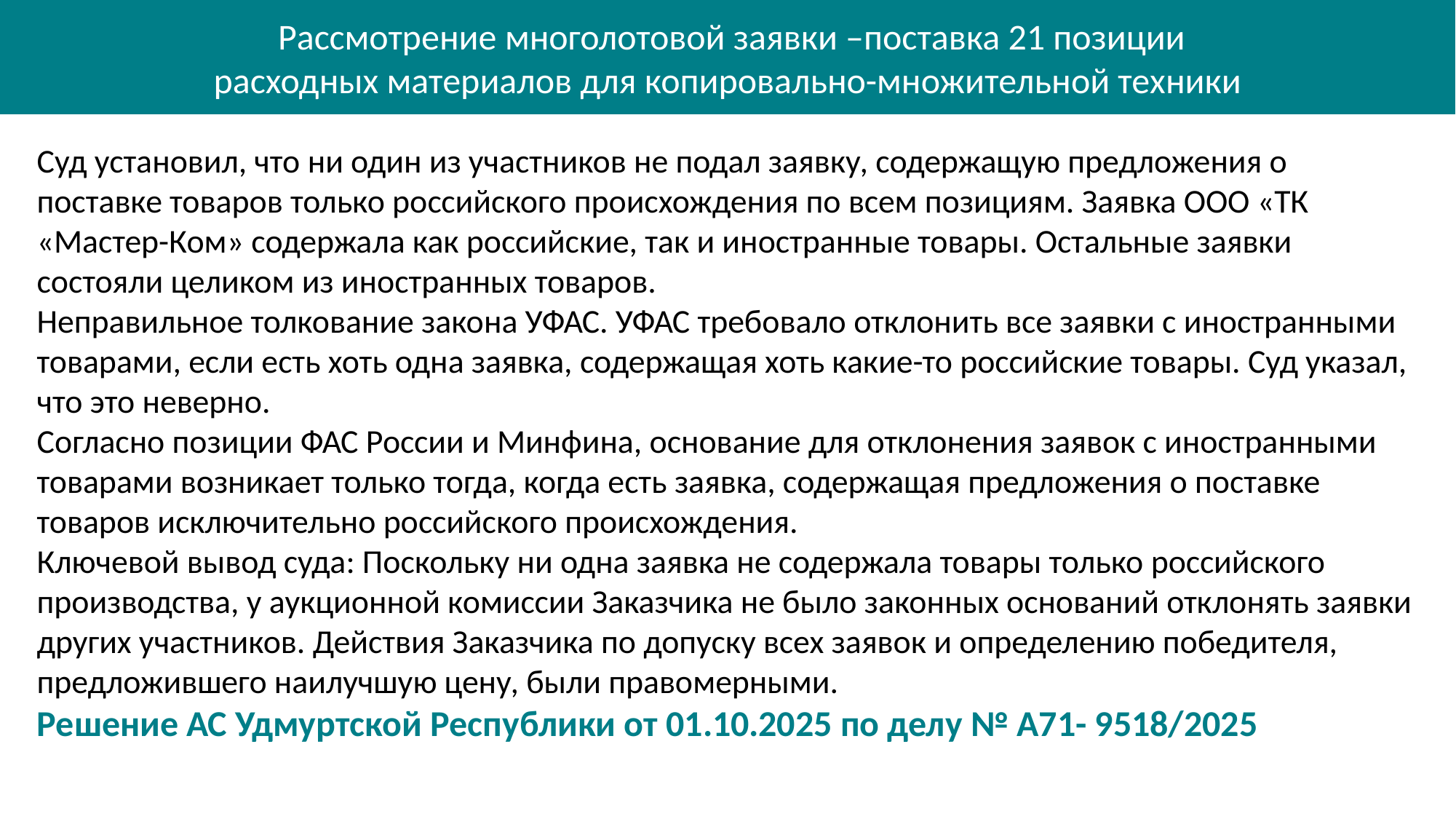

Рассмотрение многолотовой заявки –поставка 21 позиции
расходных материалов для копировально-множительной техники

Суд установил, что ни один из участников не подал заявку, содержащую предложения о поставке товаров только российского происхождения по всем позициям. Заявка ООО «ТК «Мастер-Ком» содержала как российские, так и иностранные товары. Остальные заявки состояли целиком из иностранных товаров.
Неправильное толкование закона УФАС. УФАС требовало отклонить все заявки с иностранными товарами, если есть хоть одна заявка, содержащая хоть какие-то российские товары. Суд указал, что это неверно.
Согласно позиции ФАС России и Минфина, основание для отклонения заявок с иностранными товарами возникает только тогда, когда есть заявка, содержащая предложения о поставке товаров исключительно российского происхождения.
Ключевой вывод суда: Поскольку ни одна заявка не содержала товары только российского производства, у аукционной комиссии Заказчика не было законных оснований отклонять заявки других участников. Действия Заказчика по допуску всех заявок и определению победителя, предложившего наилучшую цену, были правомерными.
Решение АС Удмуртской Республики от 01.10.2025 по делу № А71- 9518/2025